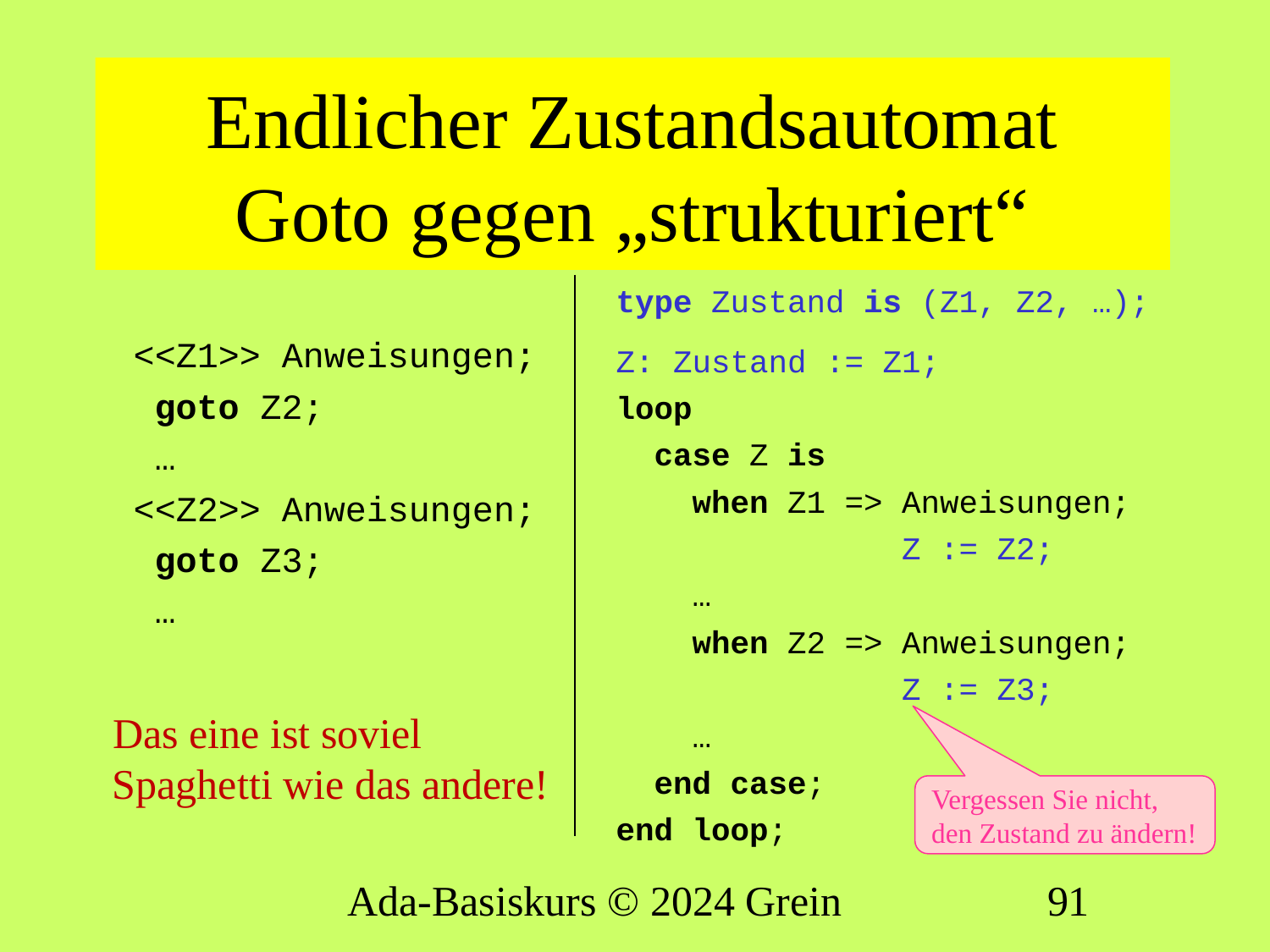

# Endlicher Zustandsautomat Goto gegen „strukturiert“
type Zustand is (Z1, Z2, …);

Z: Zustand := Z1;
loop
  case Z is
    when Z1 => Anweisungen;
               Z := Z2;
    …
    when Z2 => Anweisungen;
               Z := Z3;
    …
  end case;
end loop;

 <<Z1>> Anweisungen;
  goto Z2;
  …
 <<Z2>> Anweisungen;
  goto Z3;
  …
Das eine ist soviel Spaghetti wie das andere!
Vergessen Sie nicht, den Zustand zu ändern!
Ada-Basiskurs © 2024 Grein
91